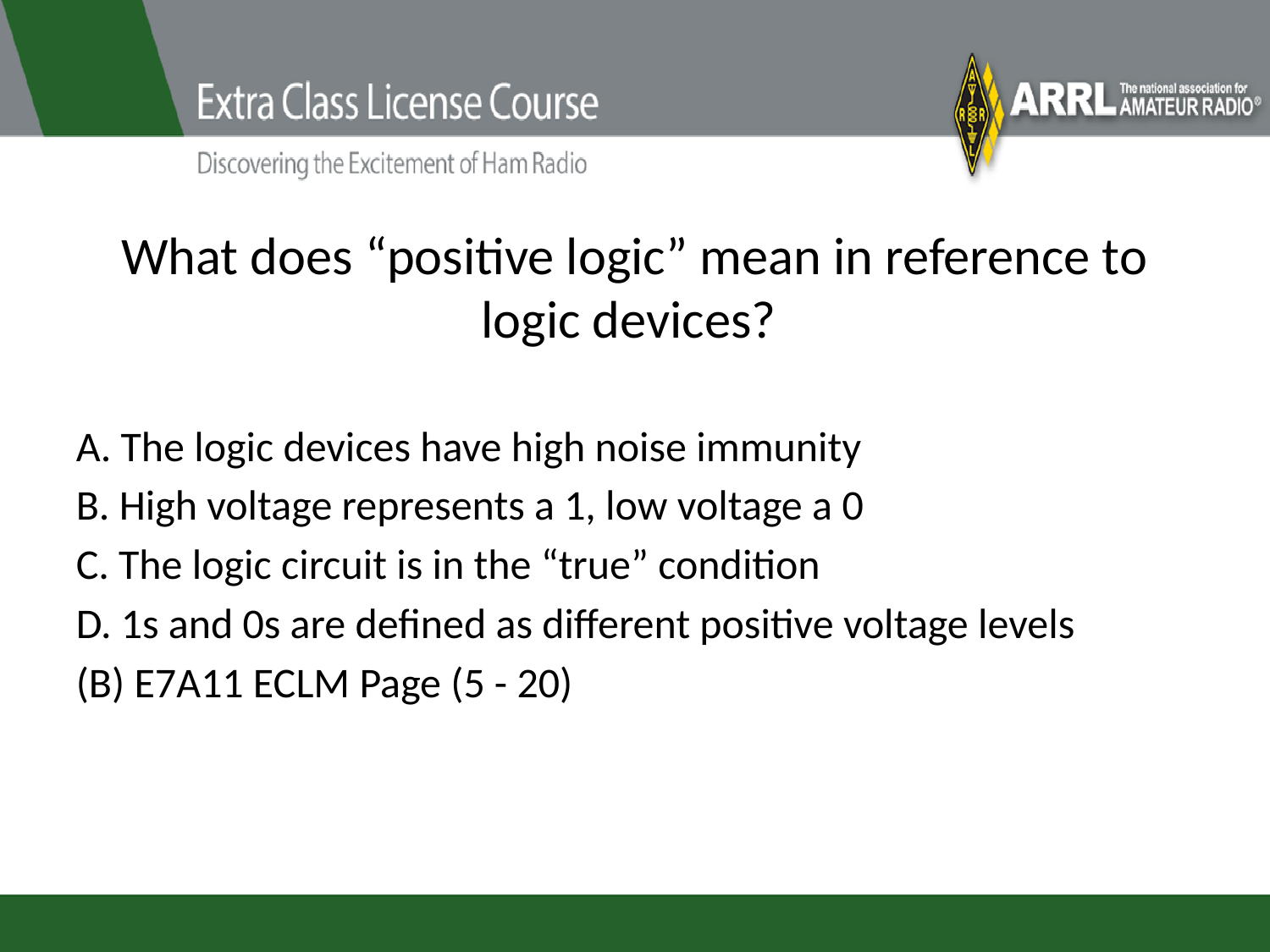

# What does “positive logic” mean in reference to logic devices?
A. The logic devices have high noise immunity
B. High voltage represents a 1, low voltage a 0
C. The logic circuit is in the “true” condition
D. 1s and 0s are defined as different positive voltage levels
(B) E7A11 ECLM Page (5 - 20)